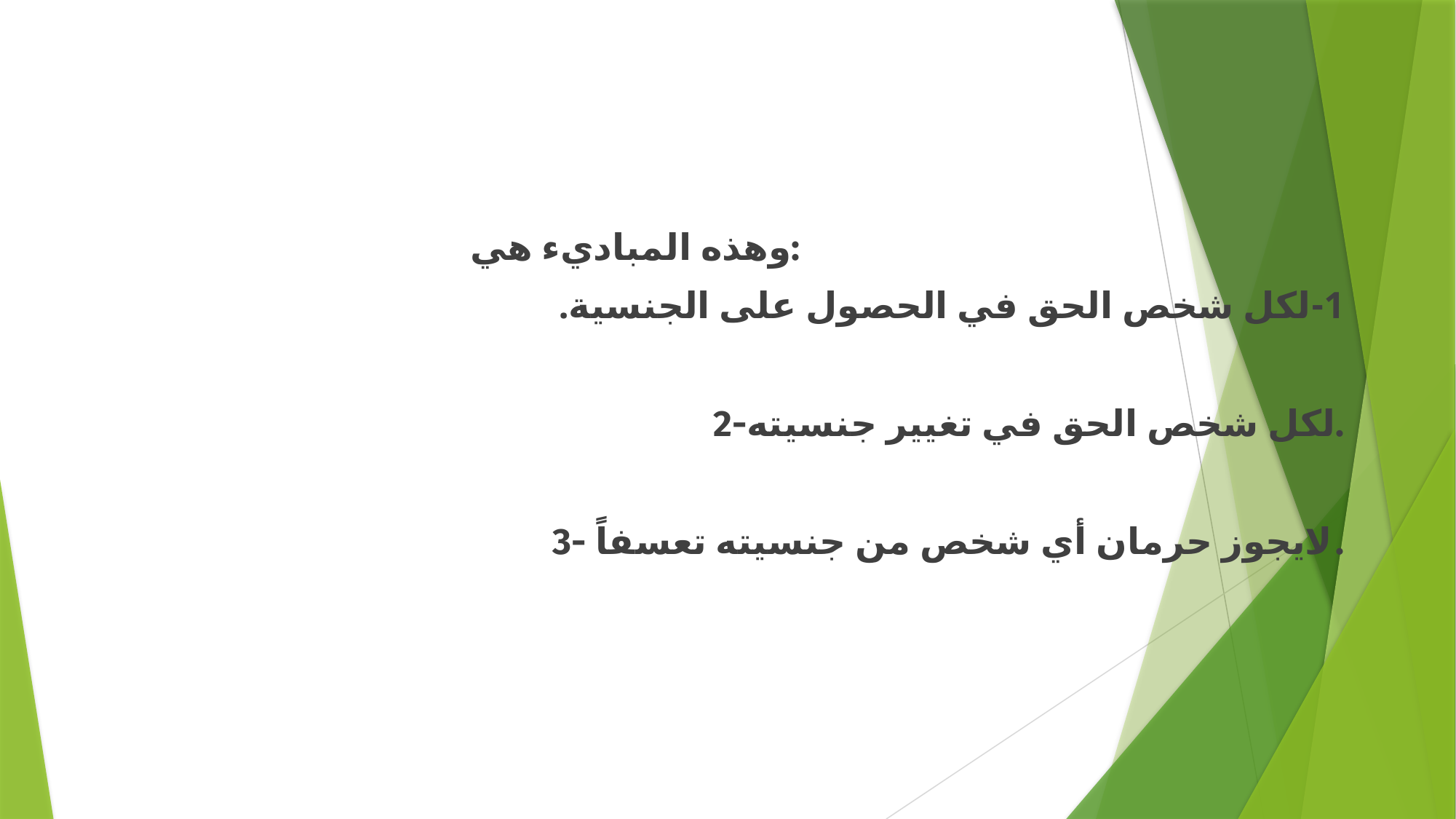

#
وهذه المباديء هي:
1-لكل شخص الحق في الحصول على الجنسية.

2-لكل شخص الحق في تغيير جنسيته.

3- لايجوز حرمان أي شخص من جنسيته تعسفاً.